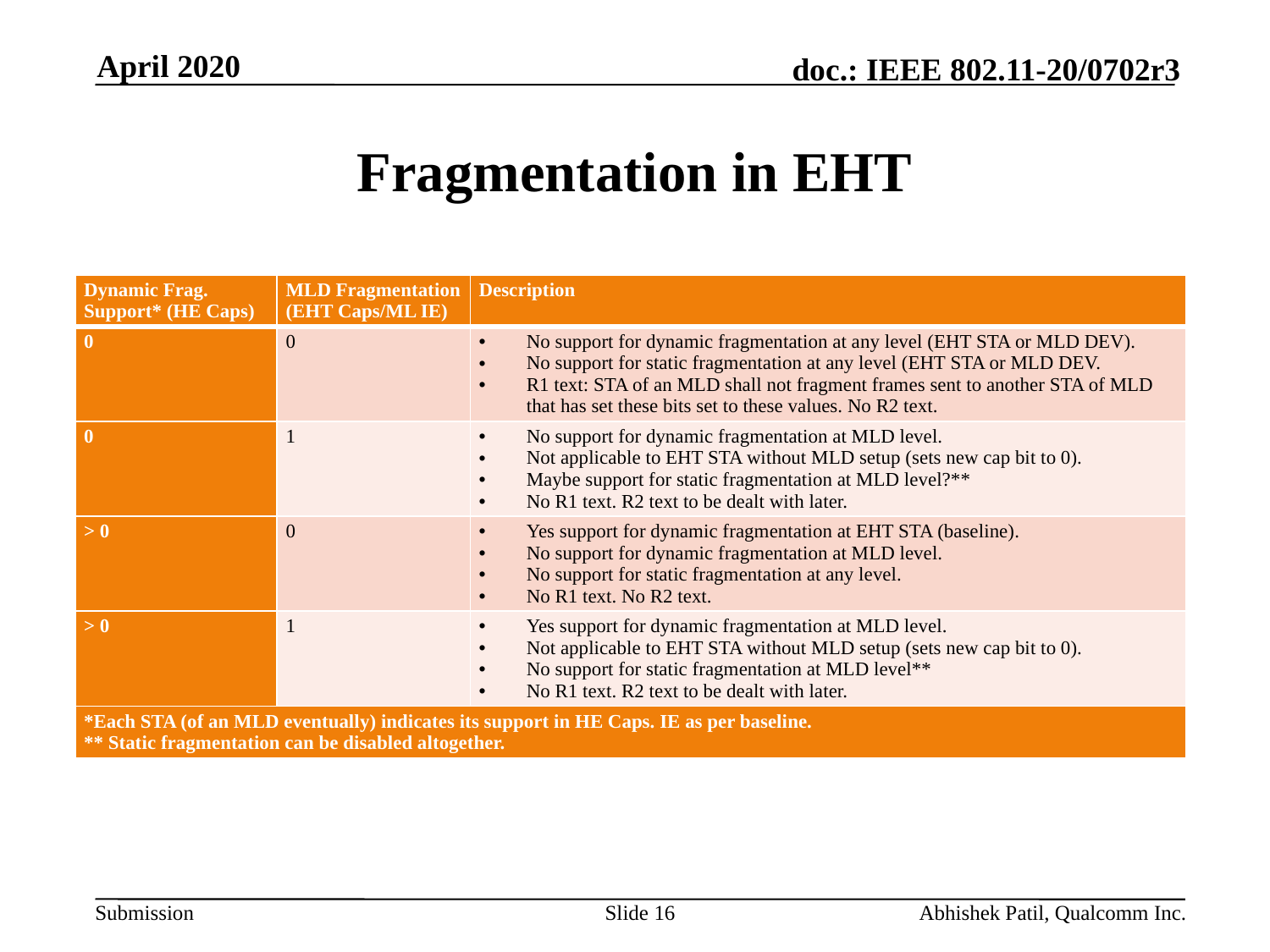

April 2020
# Fragmentation in EHT
| Dynamic Frag. Support\* (HE Caps) | MLD Fragmentation (EHT Caps/ML IE) | Description |
| --- | --- | --- |
| 0 | 0 | No support for dynamic fragmentation at any level (EHT STA or MLD DEV). No support for static fragmentation at any level (EHT STA or MLD DEV. R1 text: STA of an MLD shall not fragment frames sent to another STA of MLD that has set these bits set to these values. No R2 text. |
| 0 | 1 | No support for dynamic fragmentation at MLD level. Not applicable to EHT STA without MLD setup (sets new cap bit to 0). Maybe support for static fragmentation at MLD level?\*\* No R1 text. R2 text to be dealt with later. |
| > 0 | 0 | Yes support for dynamic fragmentation at EHT STA (baseline). No support for dynamic fragmentation at MLD level. No support for static fragmentation at any level. No R1 text. No R2 text. |
| > 0 | 1 | Yes support for dynamic fragmentation at MLD level. Not applicable to EHT STA without MLD setup (sets new cap bit to 0). No support for static fragmentation at MLD level\*\* No R1 text. R2 text to be dealt with later. |
| \*Each STA (of an MLD eventually) indicates its support in HE Caps. IE as per baseline. \*\* Static fragmentation can be disabled altogether. |  |  |
Slide 16
Abhishek Patil, Qualcomm Inc.